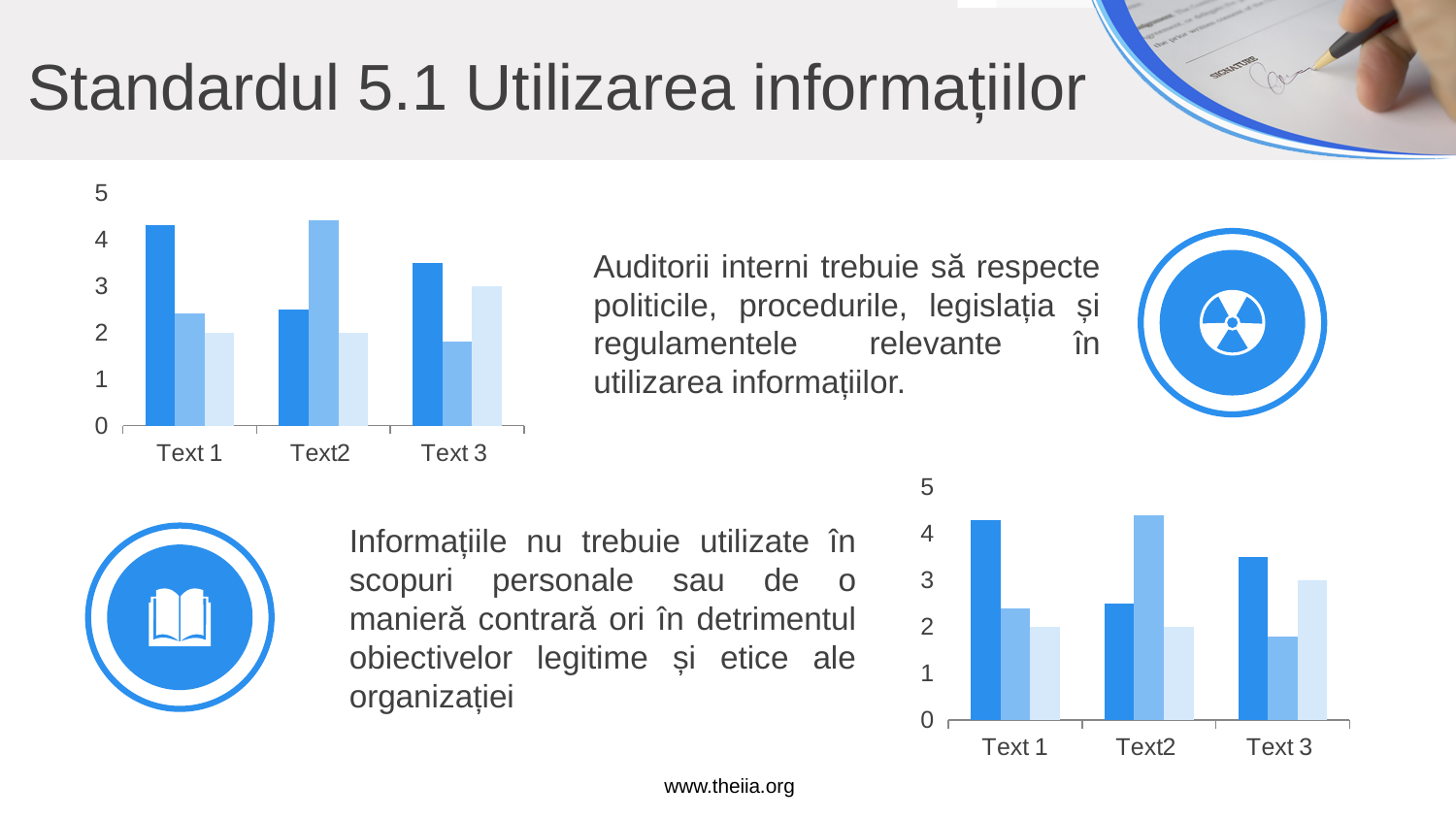

Standardul 5.1 Utilizarea informațiilor

### Chart

| Category | Series 1 | Series 2 | Series 3 |
|---|---|---|---|
| Text 1 | 4.3 | 2.4 | 2.0 |
| Text2  | 2.5 | 4.4 | 2.0 |
| Text 3  | 3.5 | 1.8 | 3.0 |
Auditorii interni trebuie să respecte politicile, procedurile, legislația și regulamentele relevante în utilizarea informațiilor.

### Chart

| Category | Series 1 | Series 2 | Series 3 |
|---|---|---|---|
| Text 1 | 4.3 | 2.4 | 2.0 |
| Text2  | 2.5 | 4.4 | 2.0 |
| Text 3  | 3.5 | 1.8 | 3.0 |
Informațiile nu trebuie utilizate în scopuri personale sau de o manieră contrară ori în detrimentul obiectivelor legitime și etice ale organizației

www.theiia.org